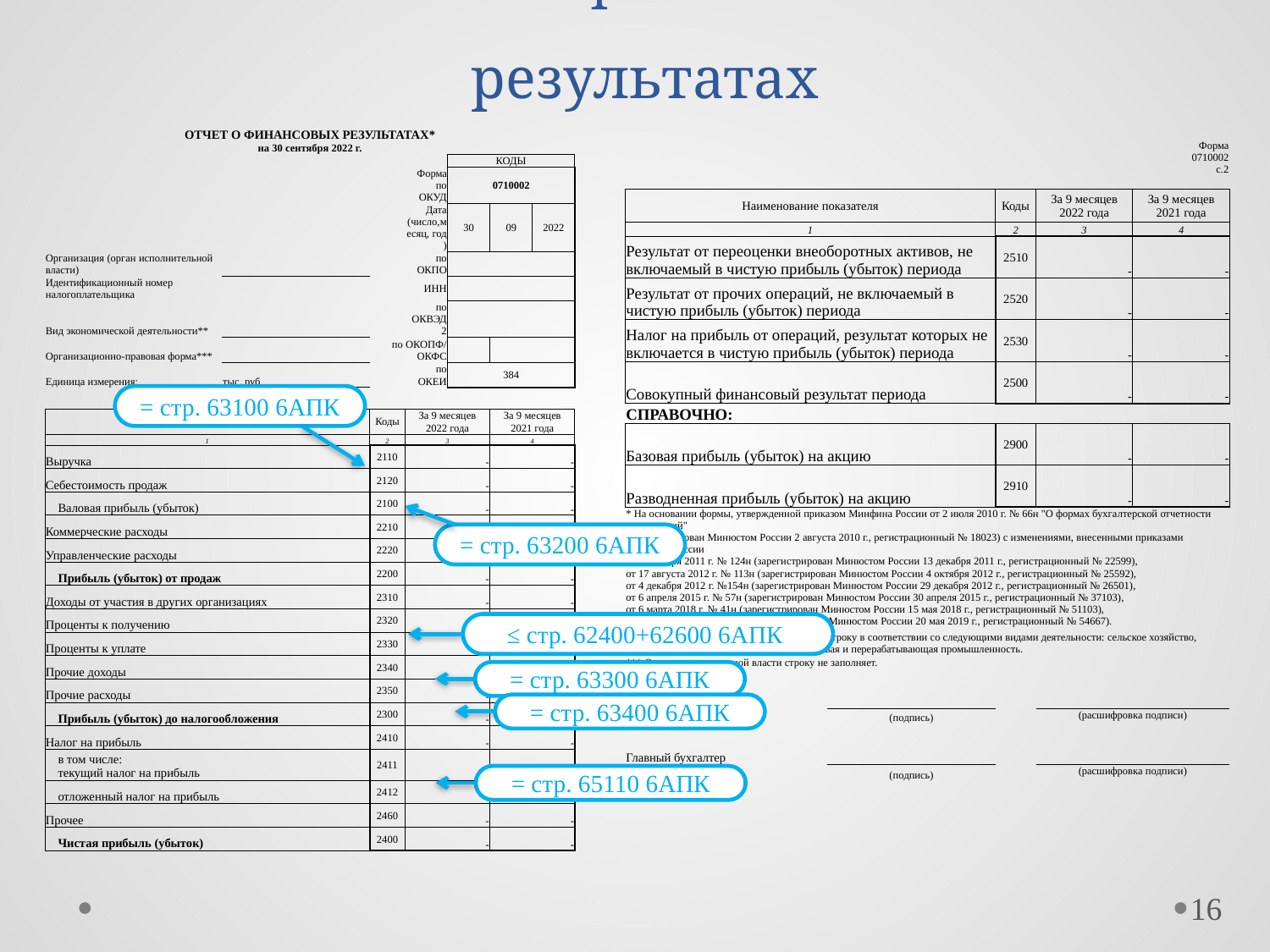

# Отчёт о финансовых результатах
|  |  |  |  |  |  |  |  |
| --- | --- | --- | --- | --- | --- | --- | --- |
| ОТЧЕТ О ФИНАНСОВЫХ РЕЗУЛЬТАТАХ\* |  |  |  |  |  |  |  |
| на 30 сентября 2022 г. |  |  |  |  |  |  |  |
|  |  |  |  |  | КОДЫ |  |  |
|  |  |  |  | Форма по ОКУД | 0710002 |  |  |
|  |  |  |  | Дата (число,месяц, год ) | 30 | 09 | 2022 |
| Организация (орган исполнительной власти) |  |  |  | по ОКПО |  |  |  |
| Идентификационный номер налогоплательщика |  |  |  | ИНН |  |  |  |
| Вид экономической деятельности\*\* |  |  |  | по ОКВЭД 2 |  |  |  |
| Организационно-правовая форма\*\*\* |  |  | по ОКОПФ/ ОКФС |  |  |  |  |
| Единица измерения: | тыс. руб |  |  | по ОКЕИ | 384 |  |  |
|  |  |  |  |  |  |  |  |
|  |  |  |  |  |  |  |  |
| Наименование показателя |  |  | Коды | За 9 месяцев 2022 года |  | За 9 месяцев 2021 года |  |
| 1 |  |  | 2 | 3 |  | 4 |  |
| Выручка |  |  | 2110 | - |  | - |  |
| Себестоимость продаж |  |  | 2120 | - |  | - |  |
| Валовая прибыль (убыток) |  |  | 2100 | - |  | - |  |
| Коммерческие расходы |  |  | 2210 | - |  | - |  |
| Управленческие расходы |  |  | 2220 | - |  | - |  |
| Прибыль (убыток) от продаж |  |  | 2200 | - |  | - |  |
| Доходы от участия в других организациях |  |  | 2310 | - |  | - |  |
| Проценты к получению |  |  | 2320 | - |  | - |  |
| Проценты к уплате |  |  | 2330 | - |  | - |  |
| Прочие доходы |  |  | 2340 | - |  | - |  |
| Прочие расходы |  |  | 2350 | - |  | - |  |
| Прибыль (убыток) до налогообложения |  |  | 2300 | - |  | - |  |
| Налог на прибыль |  |  | 2410 | - |  | - |  |
| в том числе: текущий налог на прибыль |  |  | 2411 | - |  | - |  |
| отложенный налог на прибыль |  |  | 2412 | - |  | - |  |
| Прочее |  |  | 2460 | - |  | - |  |
| Чистая прибыль (убыток) |  |  | 2400 | - |  | - |  |
|  |  |  |  |  |  |  | Форма 0710002 с.2 |
| --- | --- | --- | --- | --- | --- | --- | --- |
|  |  |  |  |  |  |  |  |
| Наименование показателя |  |  | Коды | За 9 месяцев 2022 года |  | За 9 месяцев 2021 года |  |
| 1 |  |  | 2 | 3 |  | 4 |  |
| Результат от переоценки внеоборотных активов, не включаемый в чистую прибыль (убыток) периода |  |  | 2510 | - |  | - |  |
| Результат от прочих операций, не включаемый в чистую прибыль (убыток) периода |  |  | 2520 | - |  | - |  |
| Налог на прибыль от операций, результат которых не включается в чистую прибыль (убыток) периода |  |  | 2530 | - |  | - |  |
| Совокупный финансовый результат периода |  |  | 2500 | - |  | - |  |
| СПРАВОЧНО: |  |  |  |  |  |  |  |
| Базовая прибыль (убыток) на акцию |  |  | 2900 | - |  | - |  |
| Разводненная прибыль (убыток) на акцию |  |  | 2910 | - |  | - |  |
| \* На основании формы, утвержденной приказом Минфина России от 2 июля 2010 г. № 66н "О формах бухгалтерской отчетности организаций" (зарегистрирован Минюстом России 2 августа 2010 г., регистрационный № 18023) c изменениями, внесенными приказами Минфина России от 5 октября 2011 г. № 124н (зарегистрирован Минюстом России 13 декабря 2011 г., регистрационный № 22599), от 17 августа 2012 г. № 113н (зарегистрирован Минюстом России 4 октября 2012 г., регистрационный № 25592), от 4 декабря 2012 г. №154н (зарегистрирован Минюстом России 29 декабря 2012 г., регистрационный № 26501), от 6 апреля 2015 г. № 57н (зарегистрирован Минюстом России 30 апреля 2015 г., регистрационный № 37103), от 6 марта 2018 г. № 41н (зарегистрирован Минюстом России 15 мая 2018 г., регистрационный № 51103), от 19 апреля 2019 г. №61н (зарегистрирован Минюстом России 20 мая 2019 г., регистрационный № 54667). |  |  |  |  |  |  |  |
| \*\* Орган исполнительной власти заполняет строку в соответствии со следующими видами деятельности: сельское хозяйство, услуги в области сельского хозяйства, пищевая и перерабатывающая промышленность. |  |  |  |  |  |  |  |
| \*\*\* Орган исполнительной власти строку не заполняет. |  |  |  |  |  |  |  |
|  |  |  |  |  |  |  |  |
| Руководитель |  |  |  |  |  |  |  |
|  | (подпись) |  |  | (расшифровка подписи) |  |  |  |
|  |  |  |  |  |  |  |  |
| Главный бухгалтер |  |  |  |  |  |  |  |
| (при наличии) | (подпись) |  |  | (расшифровка подписи) |  |  |  |
= стр. 63100 6АПК
= стр. 63200 6АПК
≤ стр. 62400+62600 6АПК
= стр. 63300 6АПК
= стр. 63400 6АПК
= стр. 65110 6АПК
16